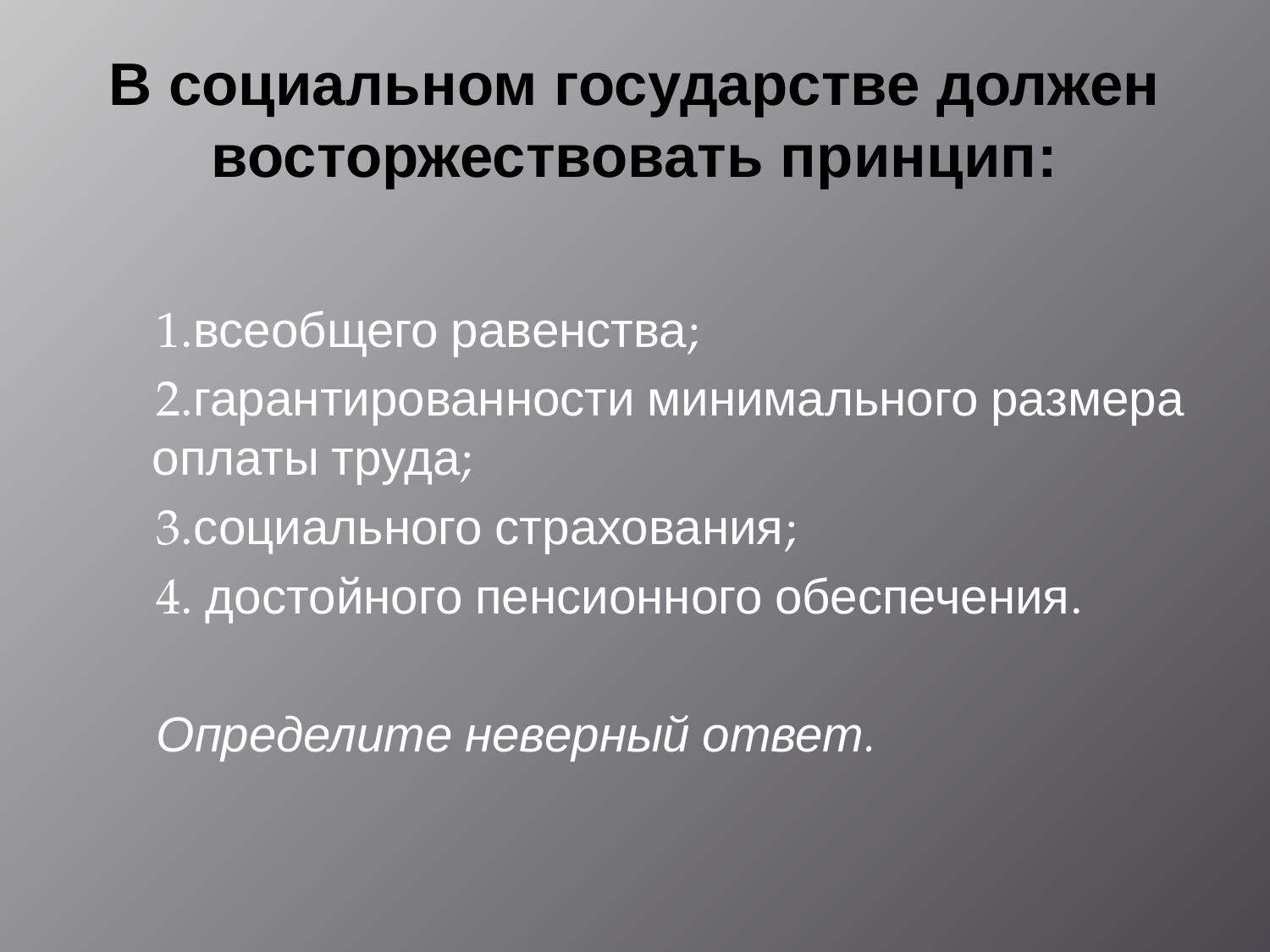

# В социальном государстве должен восторжествовать принцип:

     1.всеобщего равенства;
     2.гарантированности минимального размера оплаты труда;
     3.социального страхования;
     4. достойного пенсионного обеспечения.

     Определите неверный ответ.